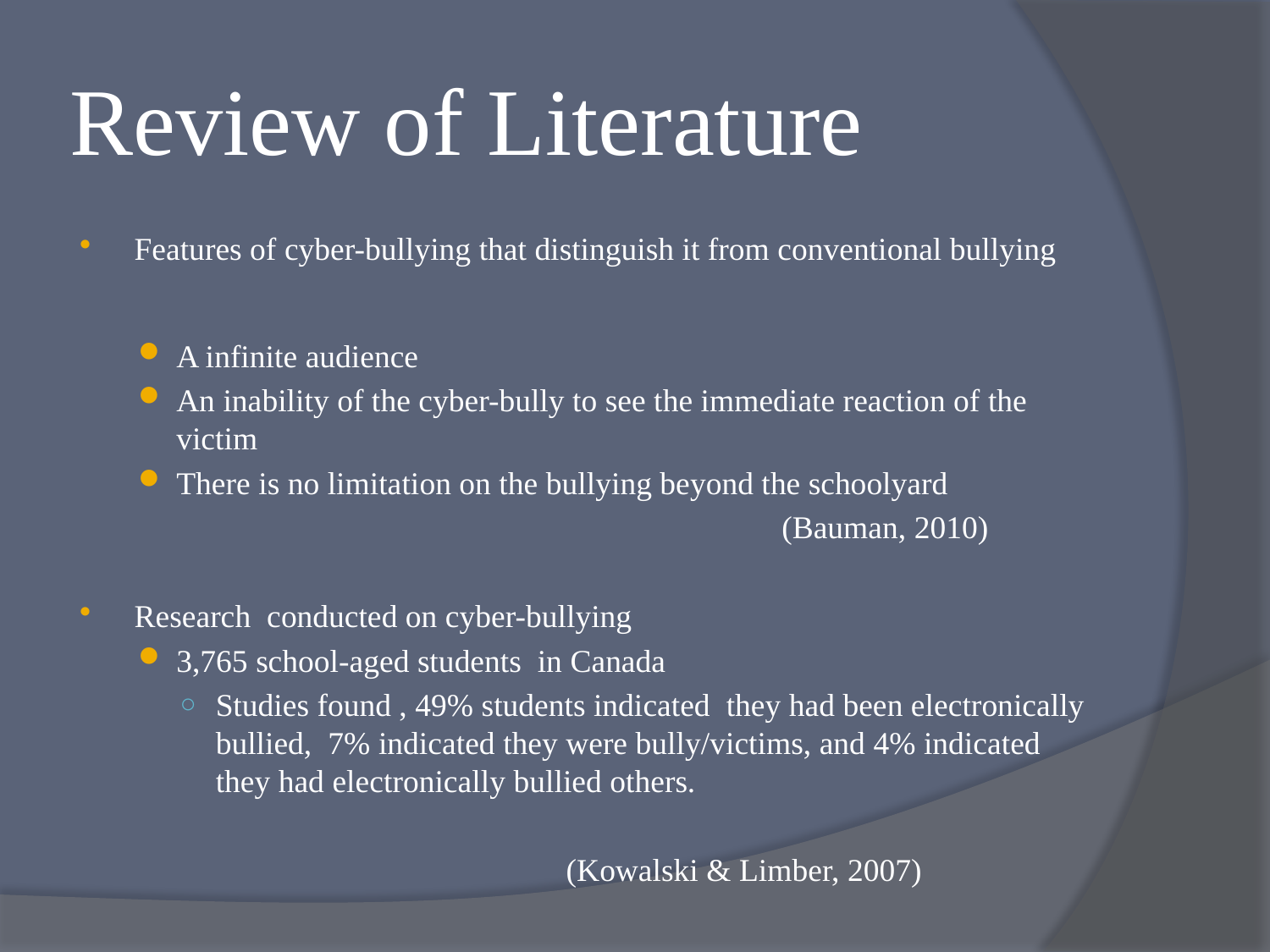

# Review of Literature
Features of cyber-bullying that distinguish it from conventional bullying

A infinite audience
An inability of the cyber-bully to see the immediate reaction of the victim
There is no limitation on the bullying beyond the schoolyard
                                                                                (Bauman, 2010)

Research  conducted on cyber-bullying
3,765 school-aged students  in Canada
Studies found , 49% students indicated  they had been electronically bullied,  7% indicated they were bully/victims, and 4% indicated they had electronically bullied others.

                                                (Kowalski & Limber, 2007)